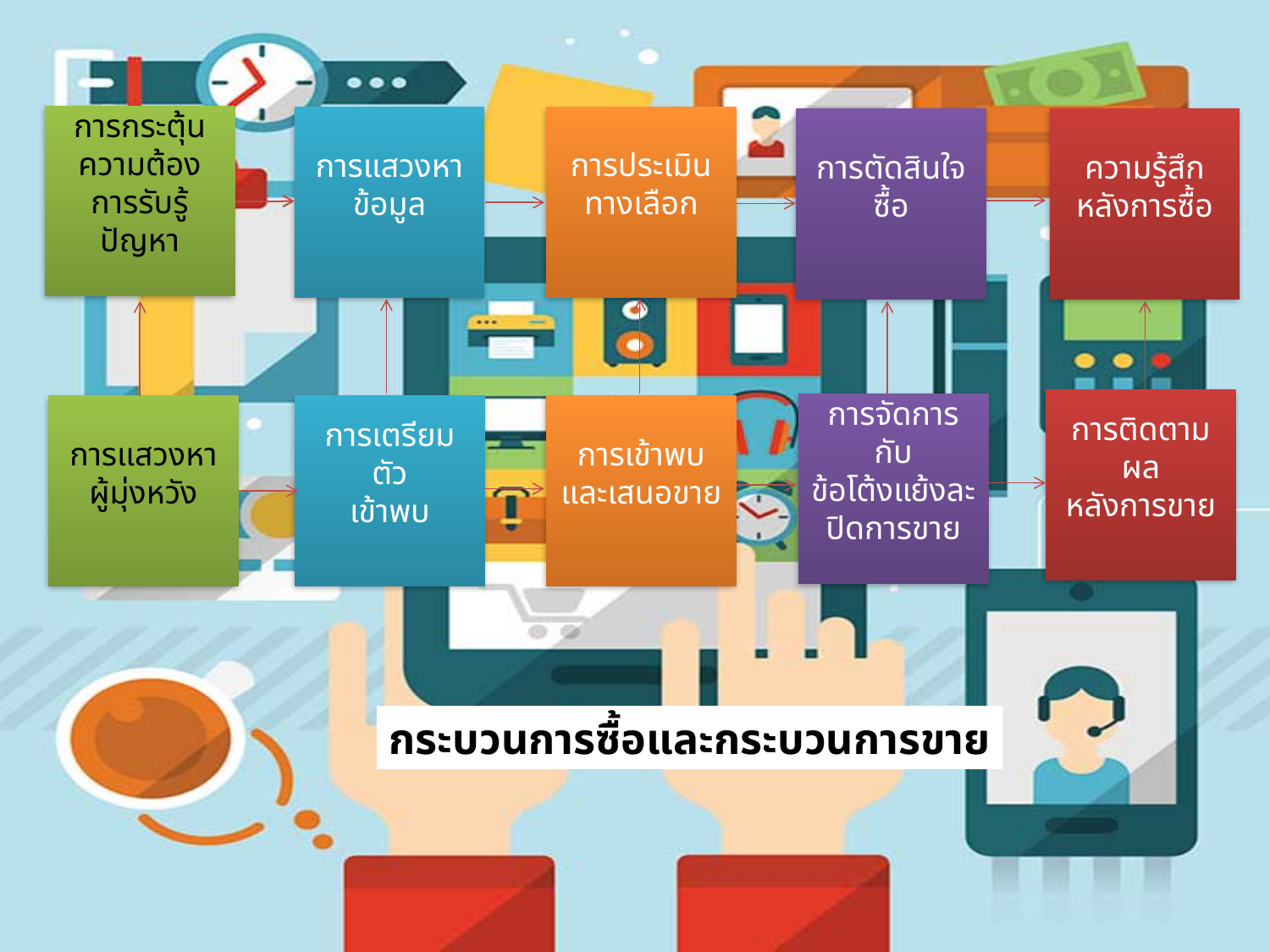

การกระตุ้น
ความต้อง
การรับรู้ปัญหา

การประเมิน
ทางเลือก

การแสวงหา
ข้อมูล

การตัดสินใจซื้อ

ความรู้สึก
หลังการซื้อ

การติดตามผล
หลังการขาย

การจัดการกับ
ข้อโต้งแย้งละ
ปิดการขาย

การแสวงหา
ผู้มุ่งหวัง

การเตรียมตัว
เข้าพบ

การเข้าพบและเสนอขาย

กระบวนการซื้อและกระบวนการขาย